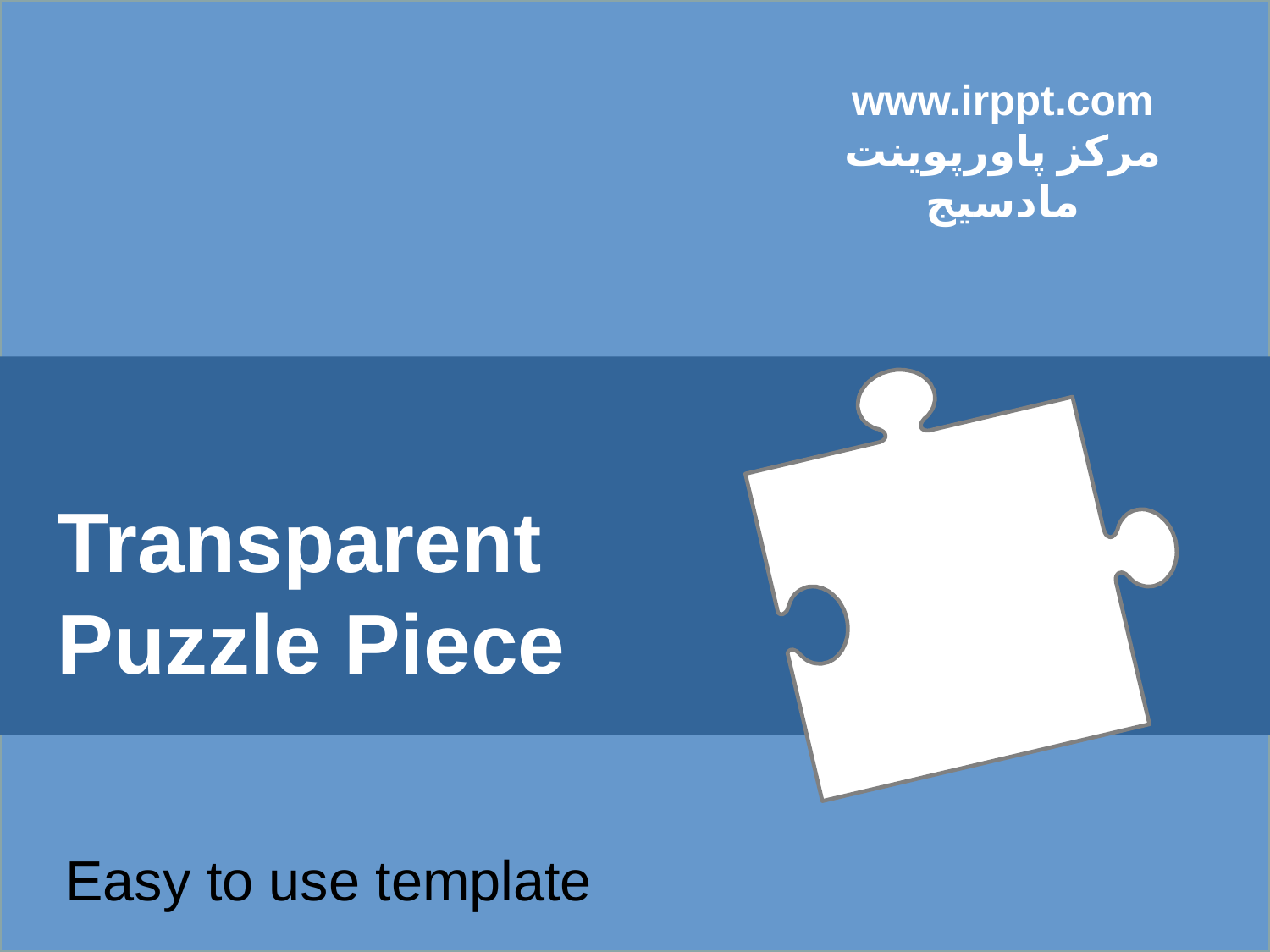

www.irppt.com
مرکز پاورپوینت مادسیج

Transparent
Puzzle Piece
Easy to use template